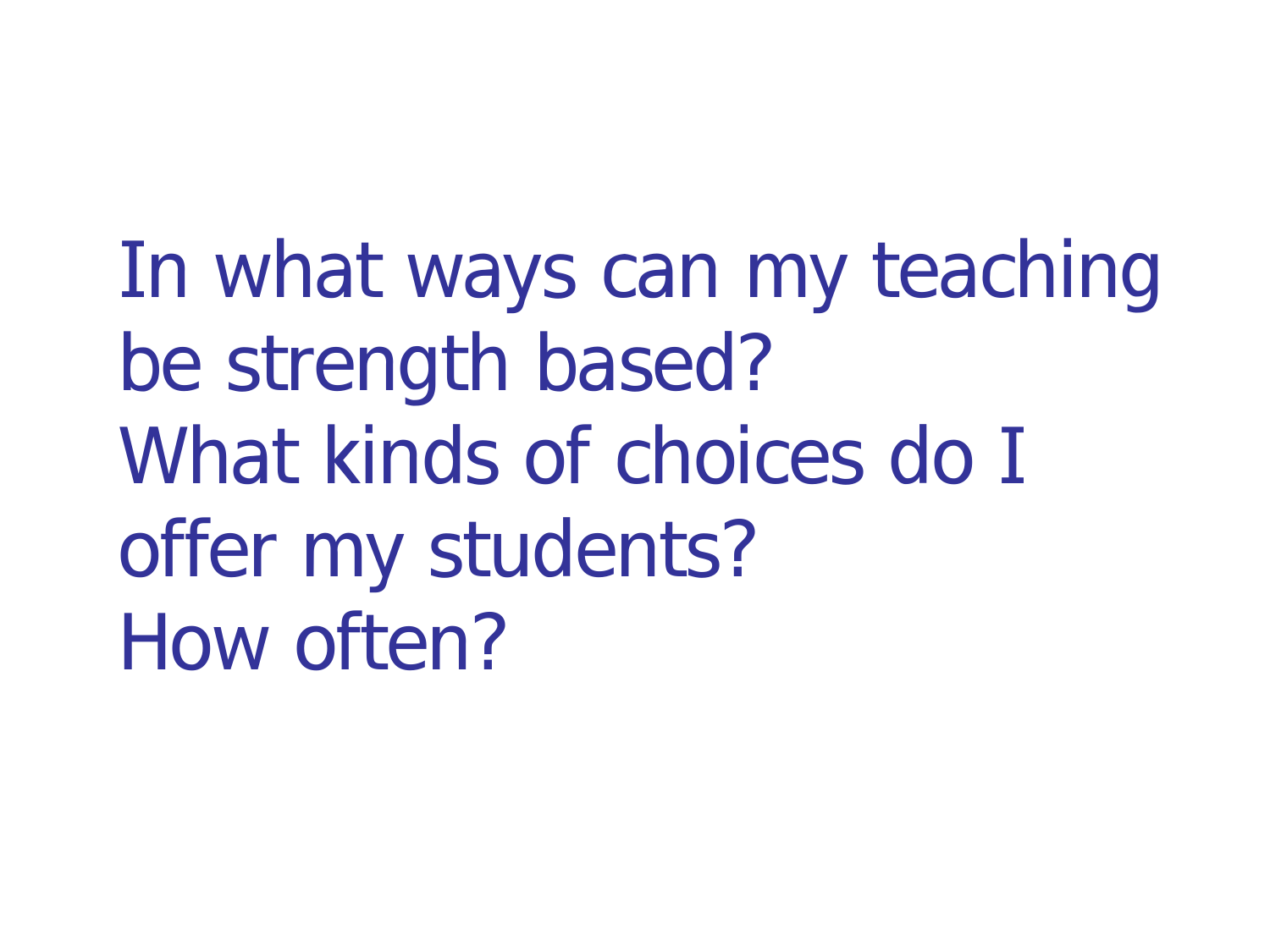

# In what ways can my teaching be strength based? What kinds of choices do I offer my students? How often?